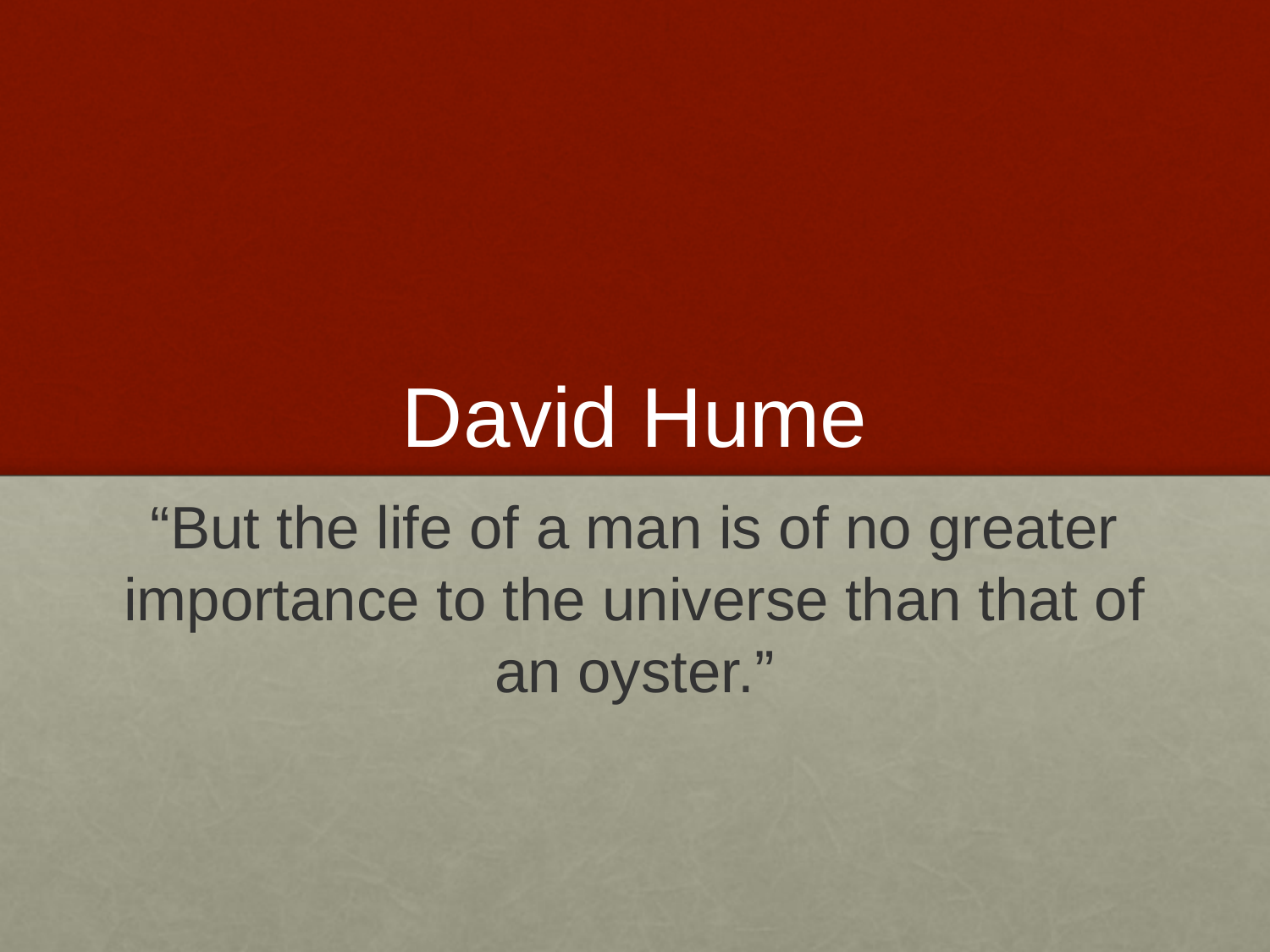

# David Hume
“But the life of a man is of no greater importance to the universe than that of an oyster.”